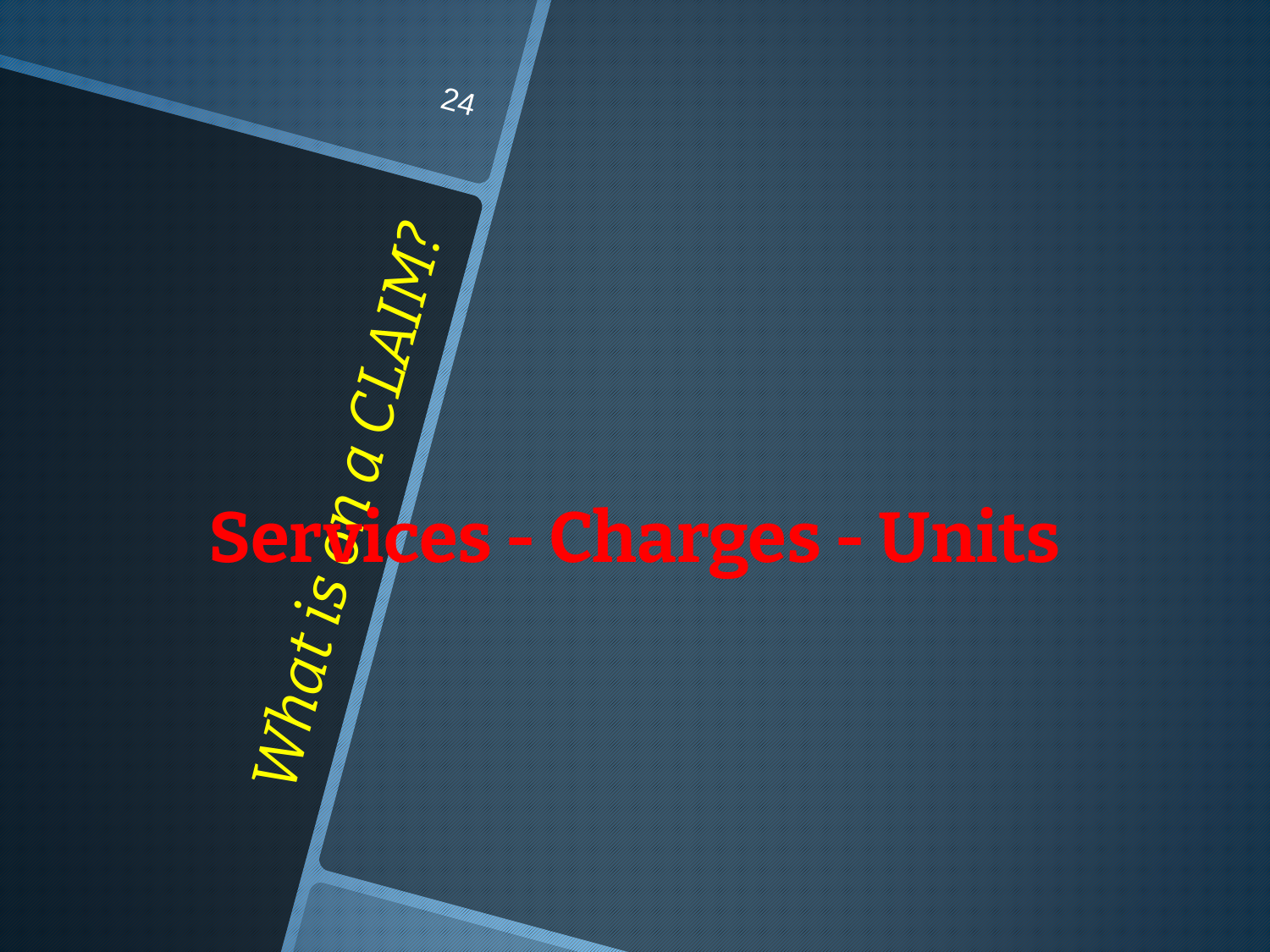

24
Services - Charges - Units
# What is on a CLAIM?